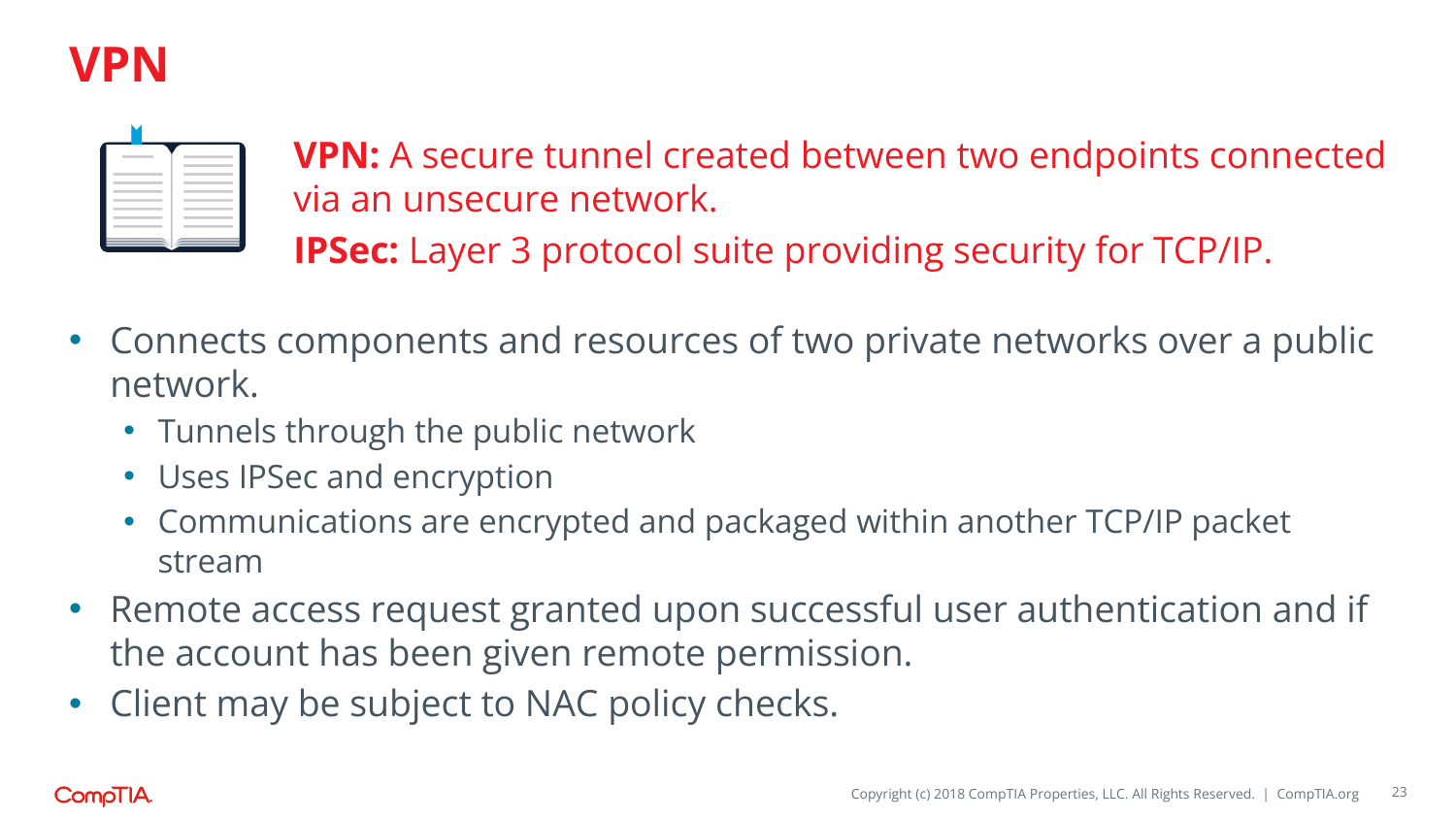

# VPN
VPN: A secure tunnel created between two endpoints connected via an unsecure network.
IPSec: Layer 3 protocol suite providing security for TCP/IP.
Connects components and resources of two private networks over a public network.
Tunnels through the public network
Uses IPSec and encryption
Communications are encrypted and packaged within another TCP/IP packet stream
Remote access request granted upon successful user authentication and if the account has been given remote permission.
Client may be subject to NAC policy checks.
23